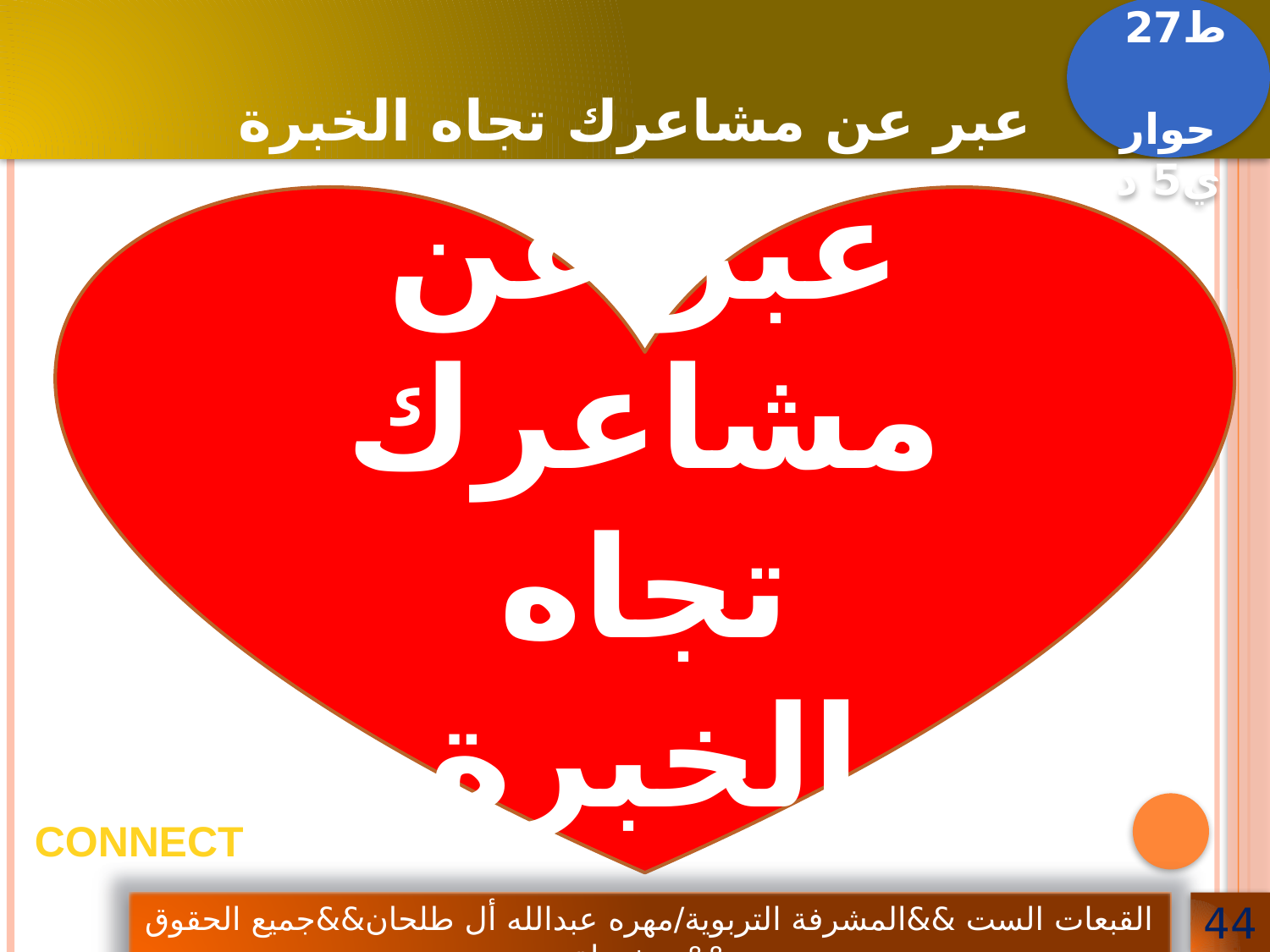

عبر عن مشاعرك تجاه الخبرة
نشاط27   حواري5 د
عبر عن مشاعرك تجاه الخبرة
connect
القبعات الست &&المشرفة التربوية/مهره عبدالله أل طلحان&&جميع الحقوق محفوظة&&
44